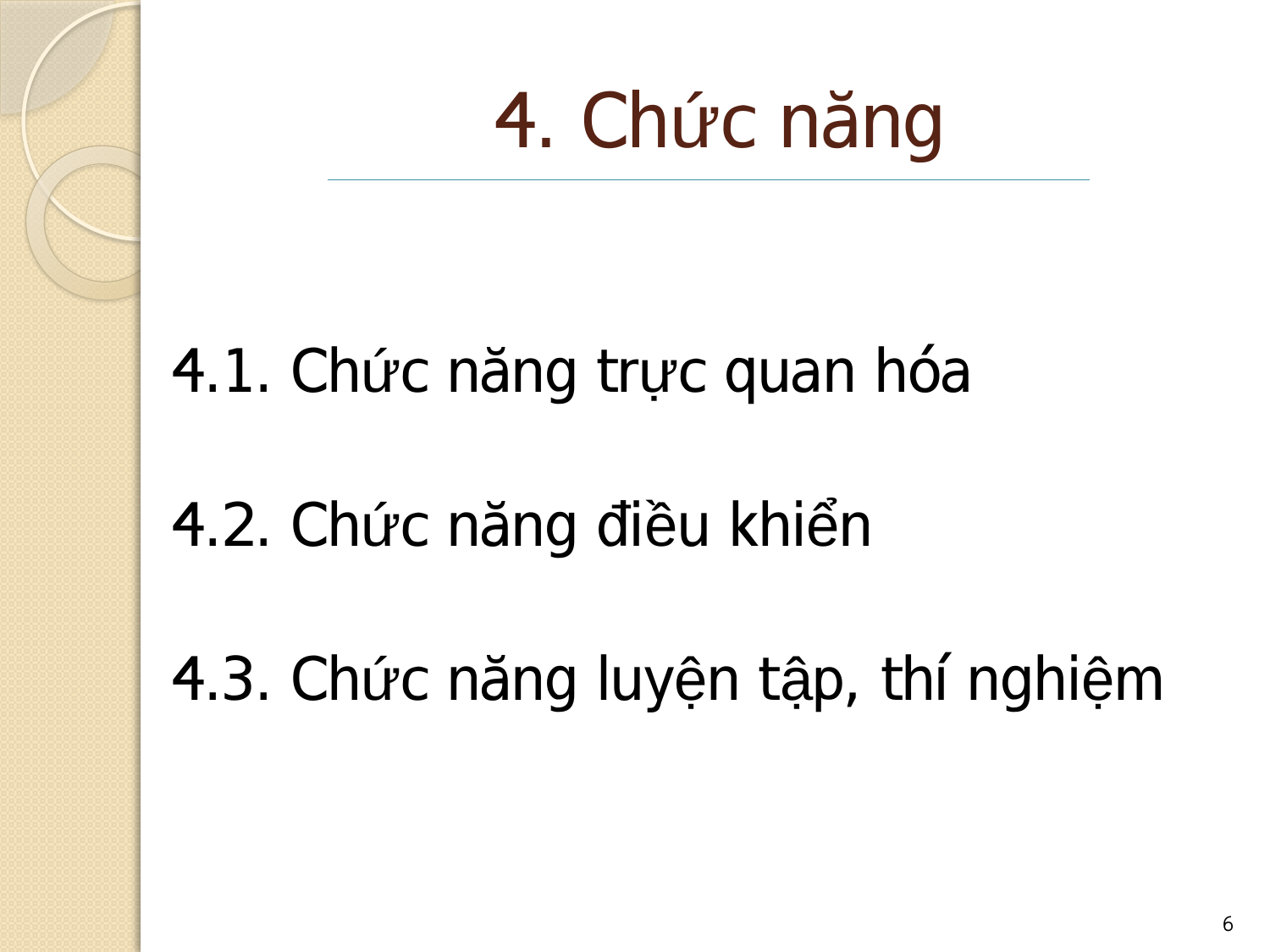

# 4. Chức năng
4.1. Chức năng trực quan hóa
4.2. Chức năng điều khiển
4.3. Chức năng luyện tập, thí nghiệm
6